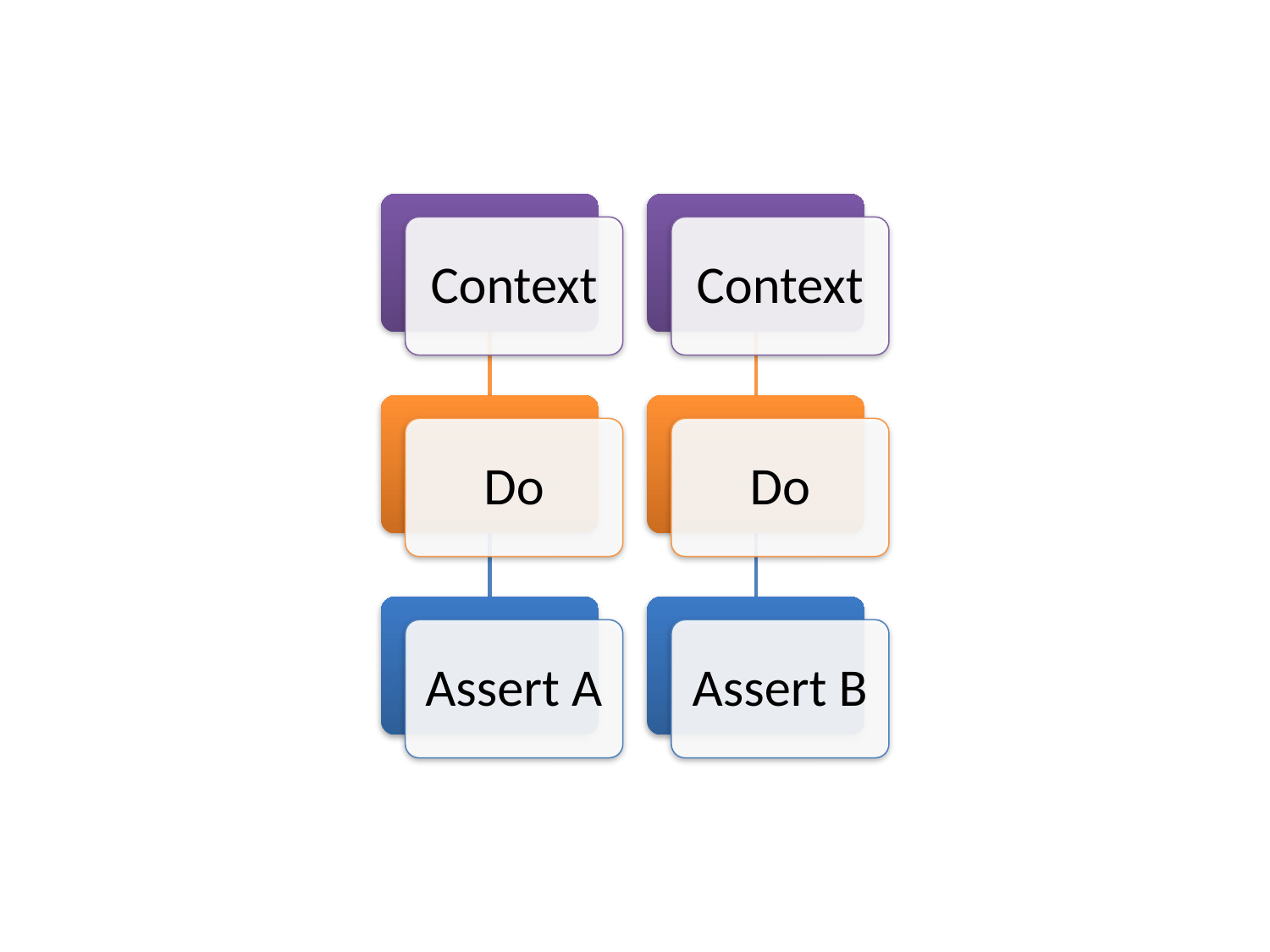

Context
Do
Assert A
Context
Do
Assert B